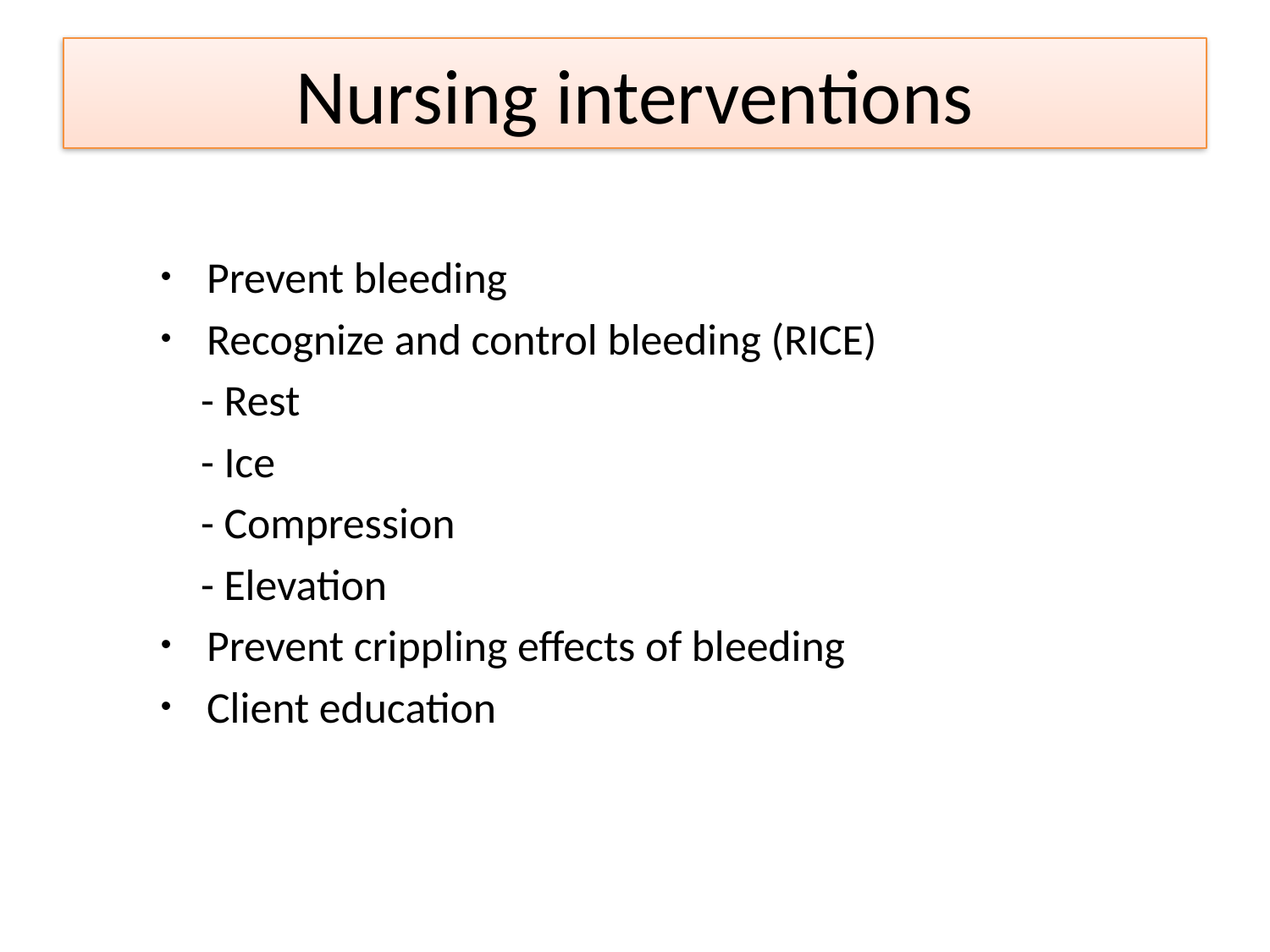

# Nursing interventions
Prevent bleeding
Recognize and control bleeding (RICE)
    - Rest
    - Ice
    - Compression
    - Elevation
Prevent crippling effects of bleeding
Client education